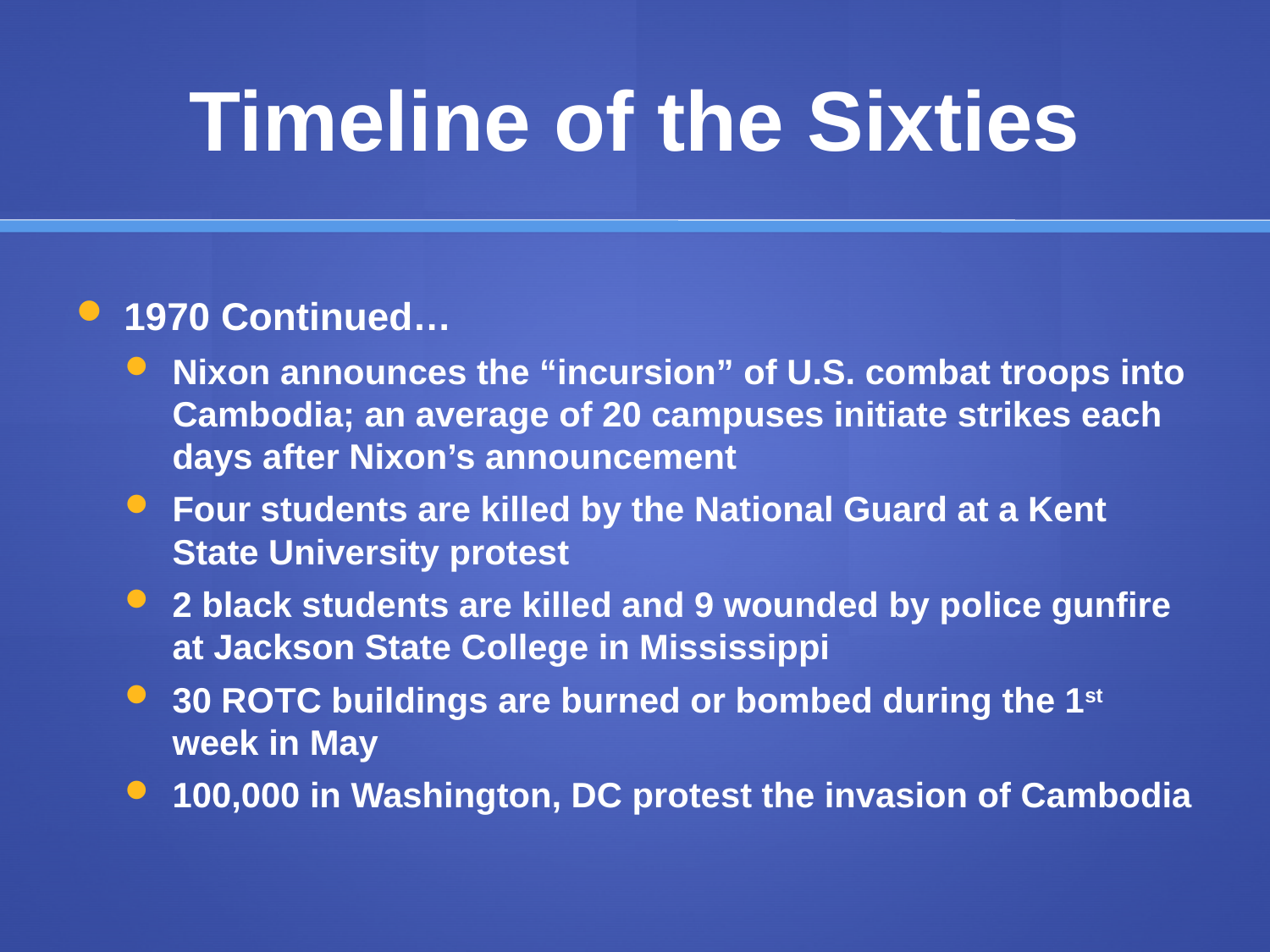

# Timeline of the Sixties
1970 Continued…
Nixon announces the “incursion” of U.S. combat troops into Cambodia; an average of 20 campuses initiate strikes each days after Nixon’s announcement
Four students are killed by the National Guard at a Kent State University protest
2 black students are killed and 9 wounded by police gunfire at Jackson State College in Mississippi
30 ROTC buildings are burned or bombed during the 1st week in May
100,000 in Washington, DC protest the invasion of Cambodia